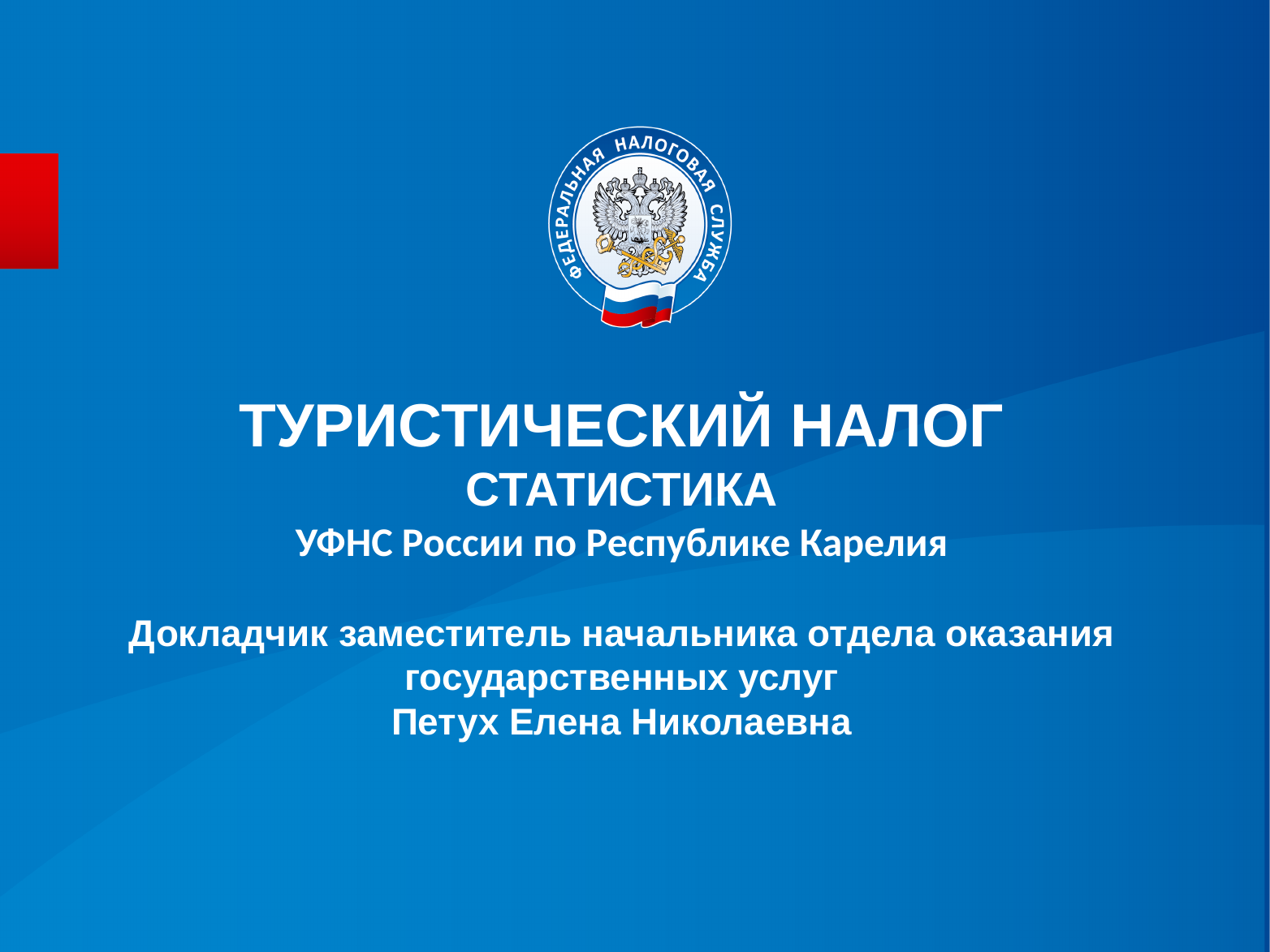

ТУРИСТИЧЕСКИЙ НАЛОГ
СТАТИСТИКА
УФНС России по Республике Карелия

Докладчик заместитель начальника отдела оказания государственных услуг
Петух Елена Николаевна